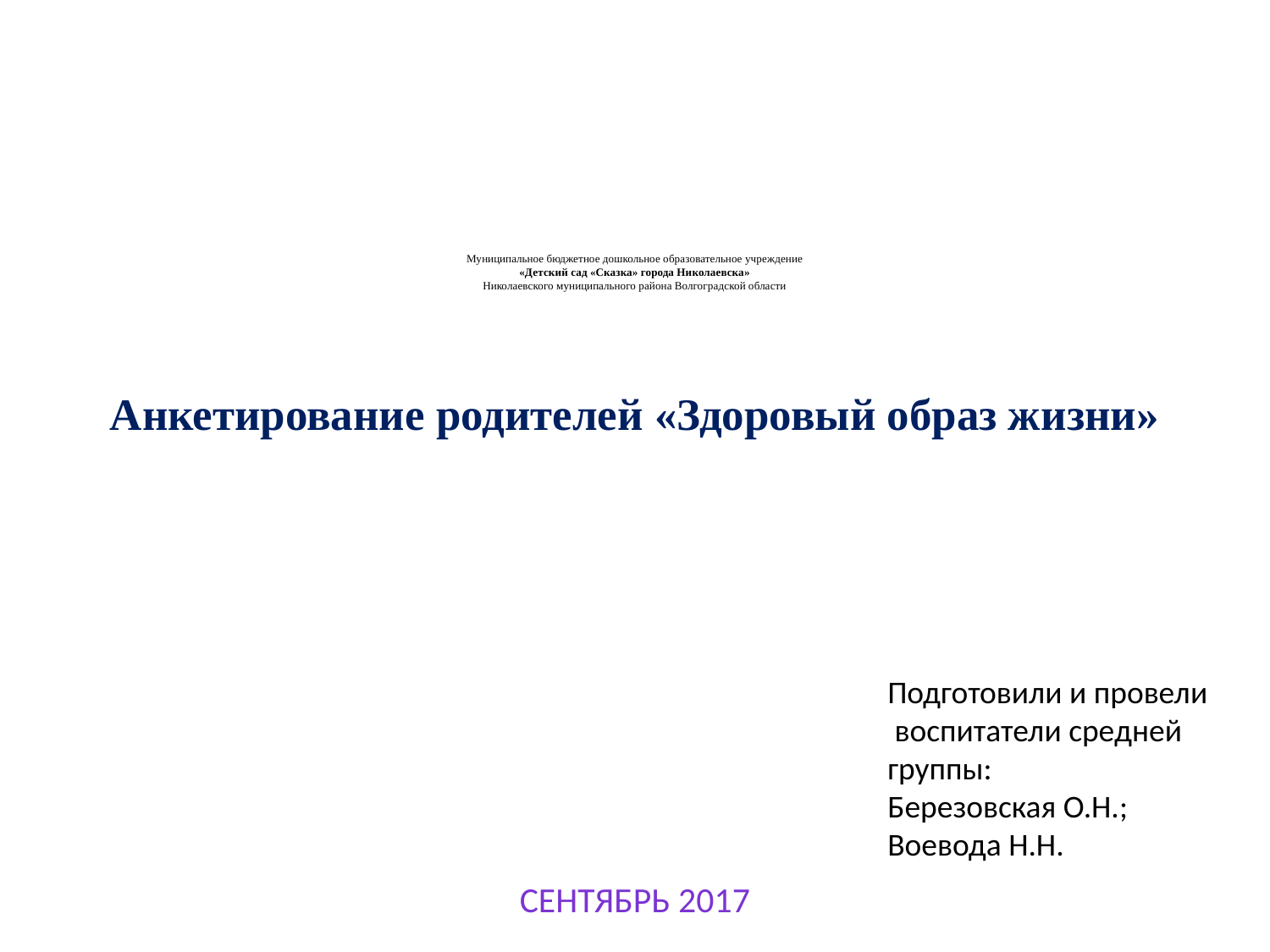

# Муниципальное бюджетное дошкольное образовательное учреждение «Детский сад «Сказка» города Николаевска» Николаевского муниципального района Волгоградской области Анкетирование родителей «Здоровый образ жизни»
Подготовили и провели
 воспитатели средней группы:
Березовская О.Н.;
Воевода Н.Н.
Сентябрь 2017